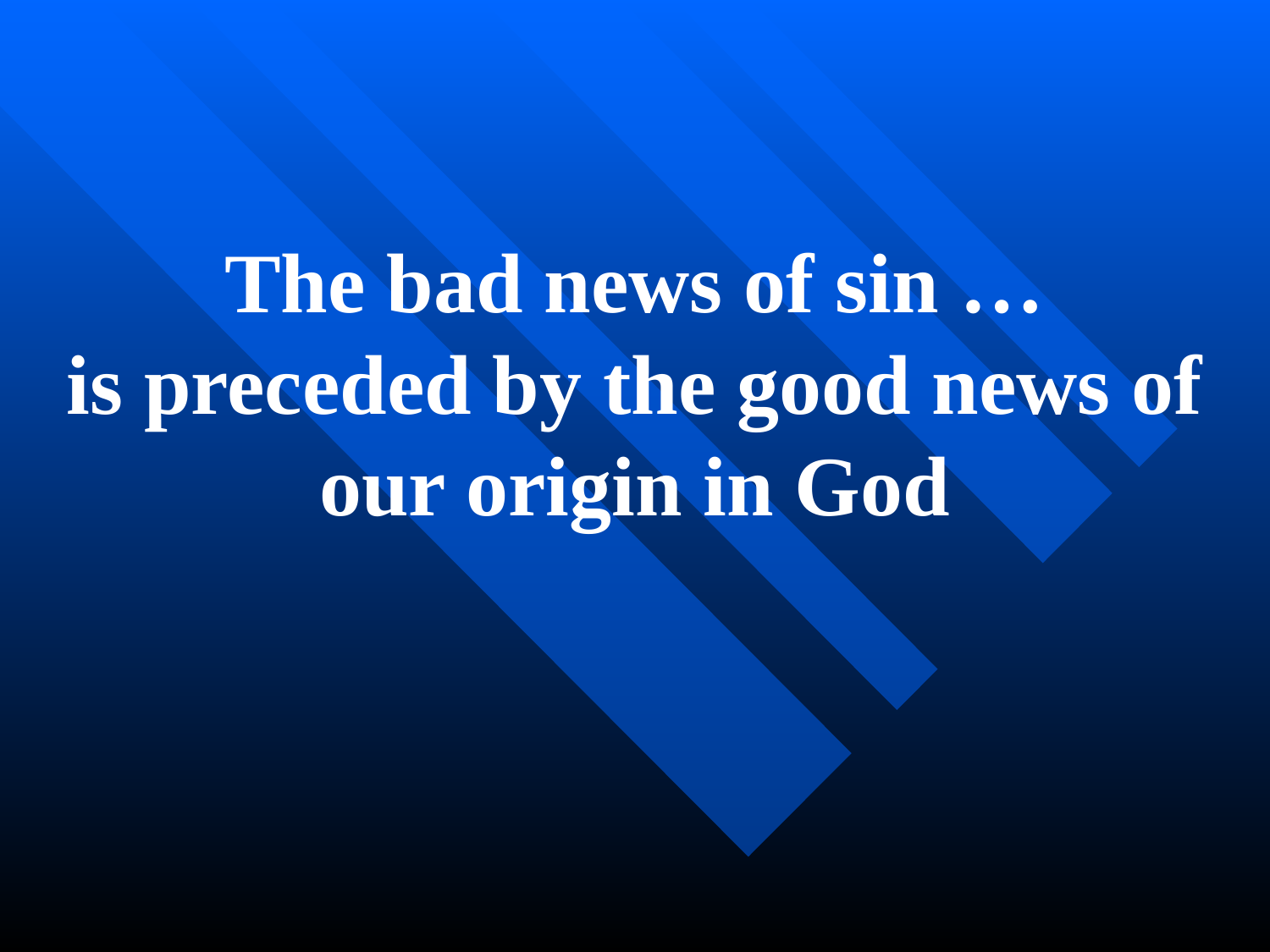

The bad news of sin …
is preceded by the good news of our origin in God